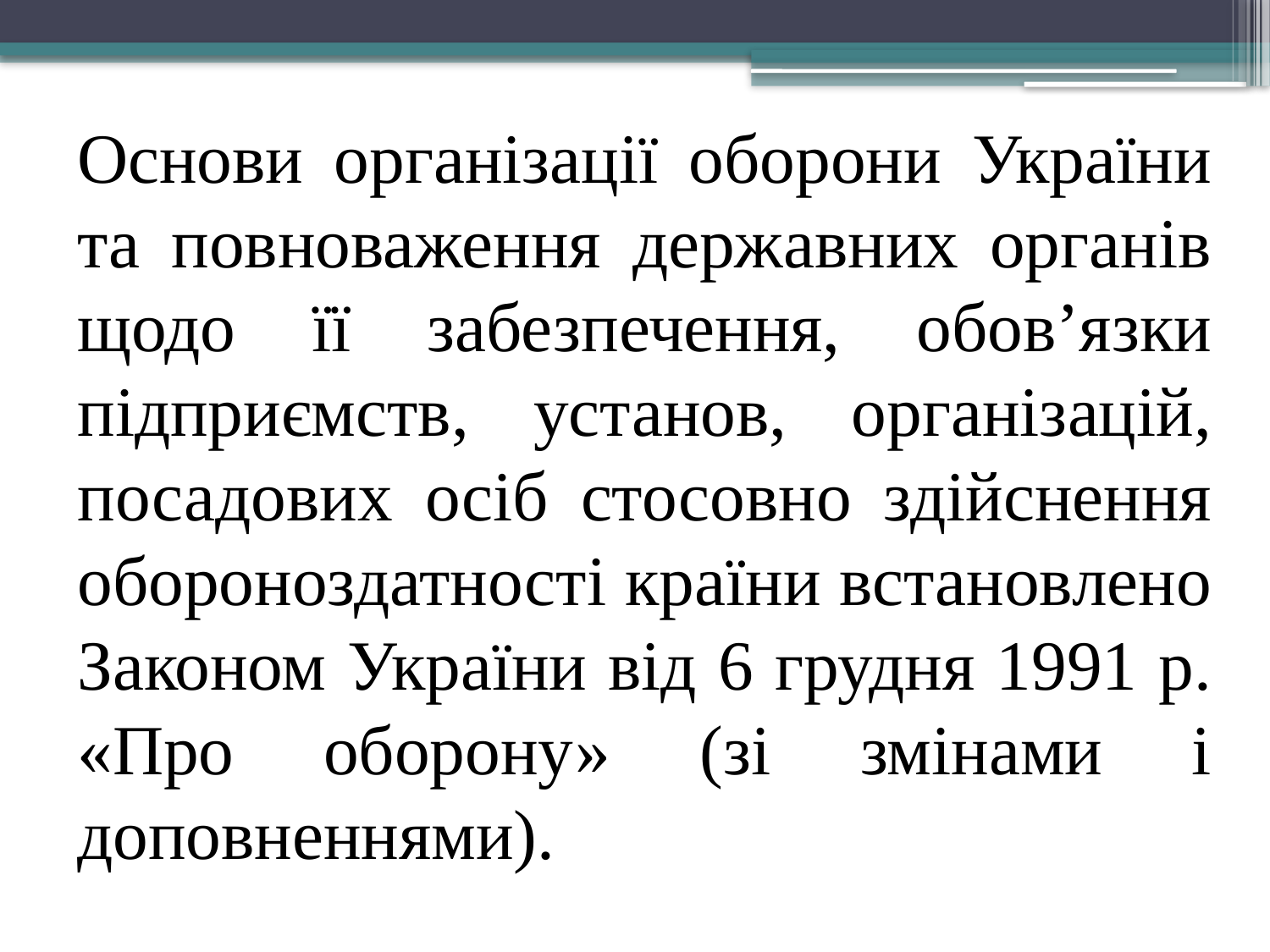

Основи організації оборони України та повноваження державних органів щодо її забезпечення, обов’язки підприємств, установ, організацій, посадових осіб стосовно здійснення обороноздатності країни встановлено Законом України від 6 грудня 1991 р. «Про оборону» (зі змінами і доповненнями).